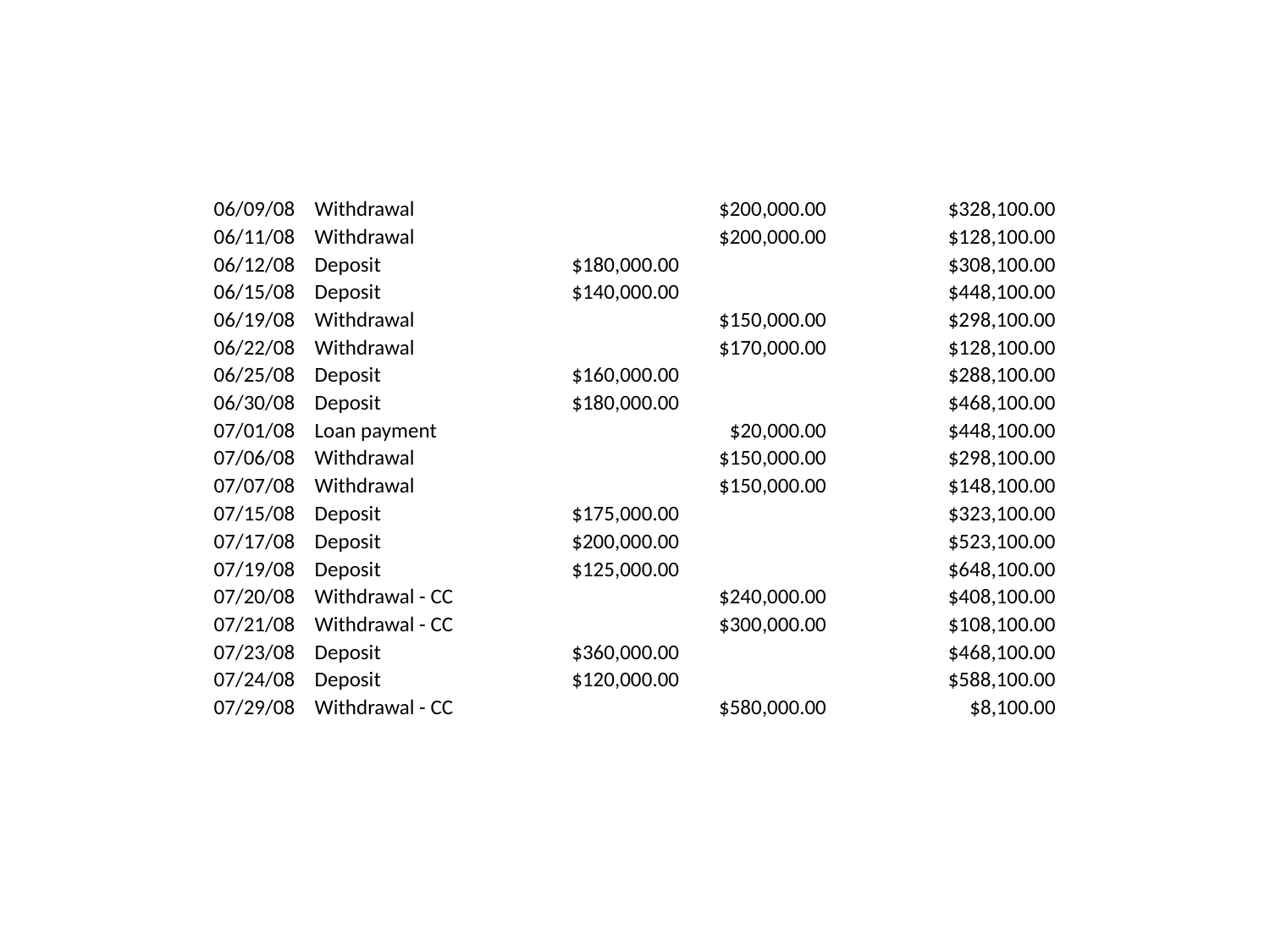

| 06/09/08 | Withdrawal |  |  |  | $200,000.00 |  | $328,100.00 |
| --- | --- | --- | --- | --- | --- | --- | --- |
| 06/11/08 | Withdrawal |  |  |  | $200,000.00 |  | $128,100.00 |
| 06/12/08 | Deposit |  | $180,000.00 |  |  |  | $308,100.00 |
| 06/15/08 | Deposit |  | $140,000.00 |  |  |  | $448,100.00 |
| 06/19/08 | Withdrawal |  |  |  | $150,000.00 |  | $298,100.00 |
| 06/22/08 | Withdrawal |  |  |  | $170,000.00 |  | $128,100.00 |
| 06/25/08 | Deposit |  | $160,000.00 |  |  |  | $288,100.00 |
| 06/30/08 | Deposit |  | $180,000.00 |  |  |  | $468,100.00 |
| 07/01/08 | Loan payment |  |  |  | $20,000.00 |  | $448,100.00 |
| 07/06/08 | Withdrawal |  |  |  | $150,000.00 |  | $298,100.00 |
| 07/07/08 | Withdrawal |  |  |  | $150,000.00 |  | $148,100.00 |
| 07/15/08 | Deposit |  | $175,000.00 |  |  |  | $323,100.00 |
| 07/17/08 | Deposit |  | $200,000.00 |  |  |  | $523,100.00 |
| 07/19/08 | Deposit |  | $125,000.00 |  |  |  | $648,100.00 |
| 07/20/08 | Withdrawal - CC |  |  |  | $240,000.00 |  | $408,100.00 |
| 07/21/08 | Withdrawal - CC |  |  |  | $300,000.00 |  | $108,100.00 |
| 07/23/08 | Deposit |  | $360,000.00 |  |  |  | $468,100.00 |
| 07/24/08 | Deposit |  | $120,000.00 |  |  |  | $588,100.00 |
| 07/29/08 | Withdrawal - CC |  |  |  | $580,000.00 |  | $8,100.00 |